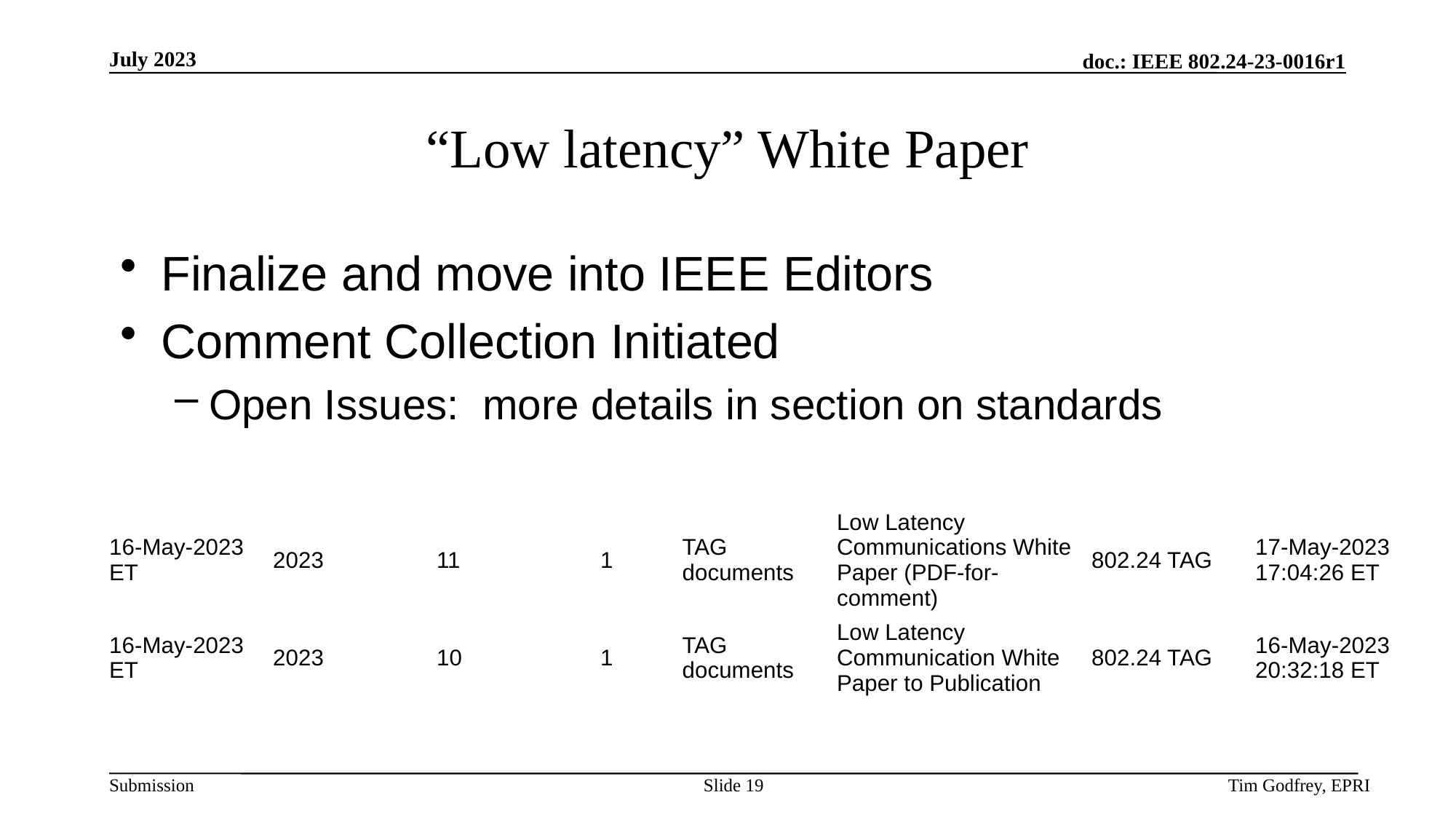

# “Low latency” White Paper
Finalize and move into IEEE Editors
Comment Collection Initiated
Open Issues:  more details in section on standards

| 16-May-2023 ET | 2023 | 11 | 1 | TAG documents | Low Latency Communications White Paper (PDF-for-comment) | 802.24 TAG | 17-May-2023 17:04:26 ET |
| --- | --- | --- | --- | --- | --- | --- | --- |
| 16-May-2023 ET | 2023 | 10 | 1 | TAG documents | Low Latency Communication White Paper to Publication | 802.24 TAG | 16-May-2023 20:32:18 ET |
Slide 19
Tim Godfrey, EPRI